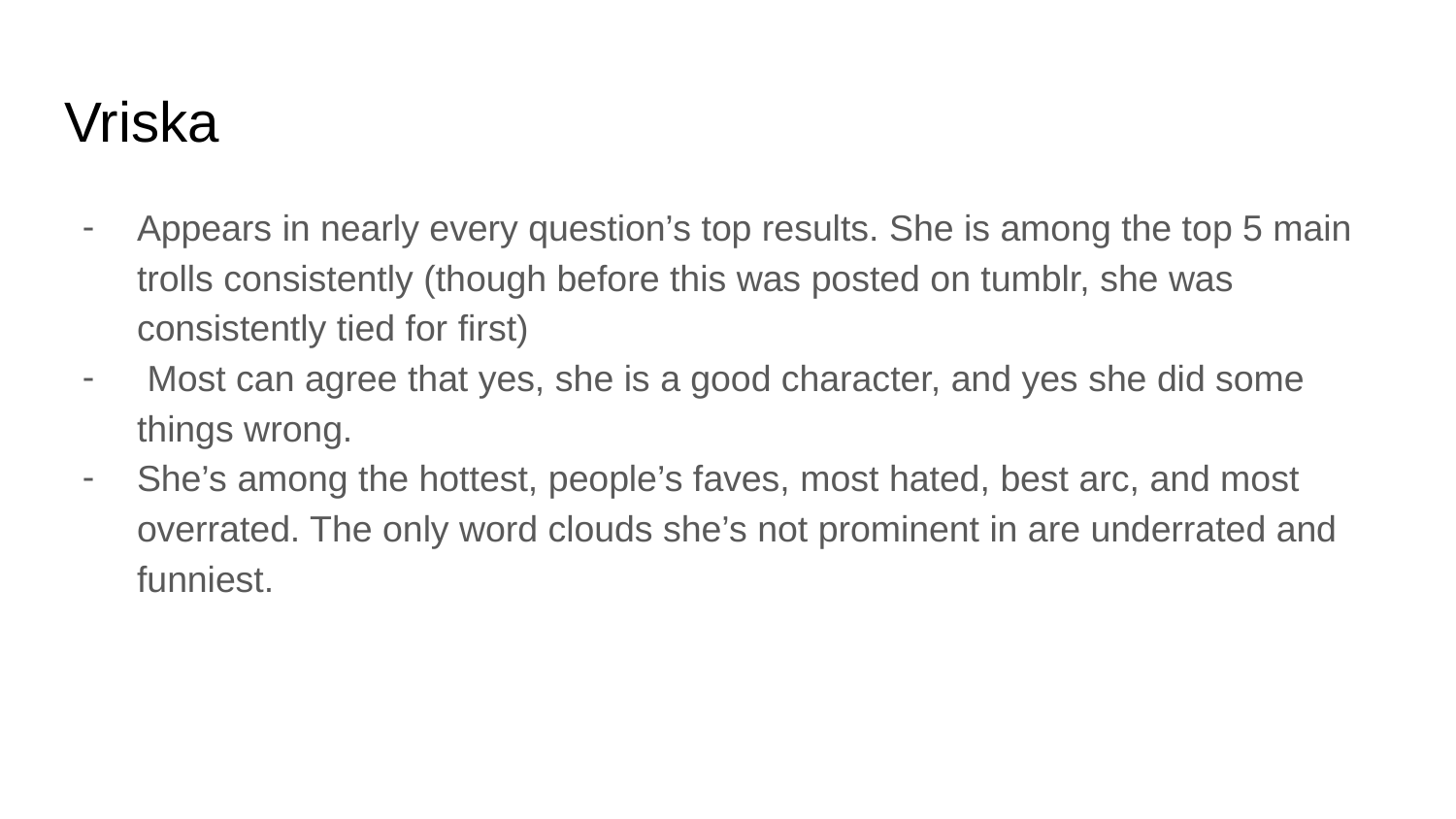

# Vriska
Appears in nearly every question’s top results. She is among the top 5 main trolls consistently (though before this was posted on tumblr, she was consistently tied for first)
 Most can agree that yes, she is a good character, and yes she did some things wrong.
She’s among the hottest, people’s faves, most hated, best arc, and most overrated. The only word clouds she’s not prominent in are underrated and funniest.